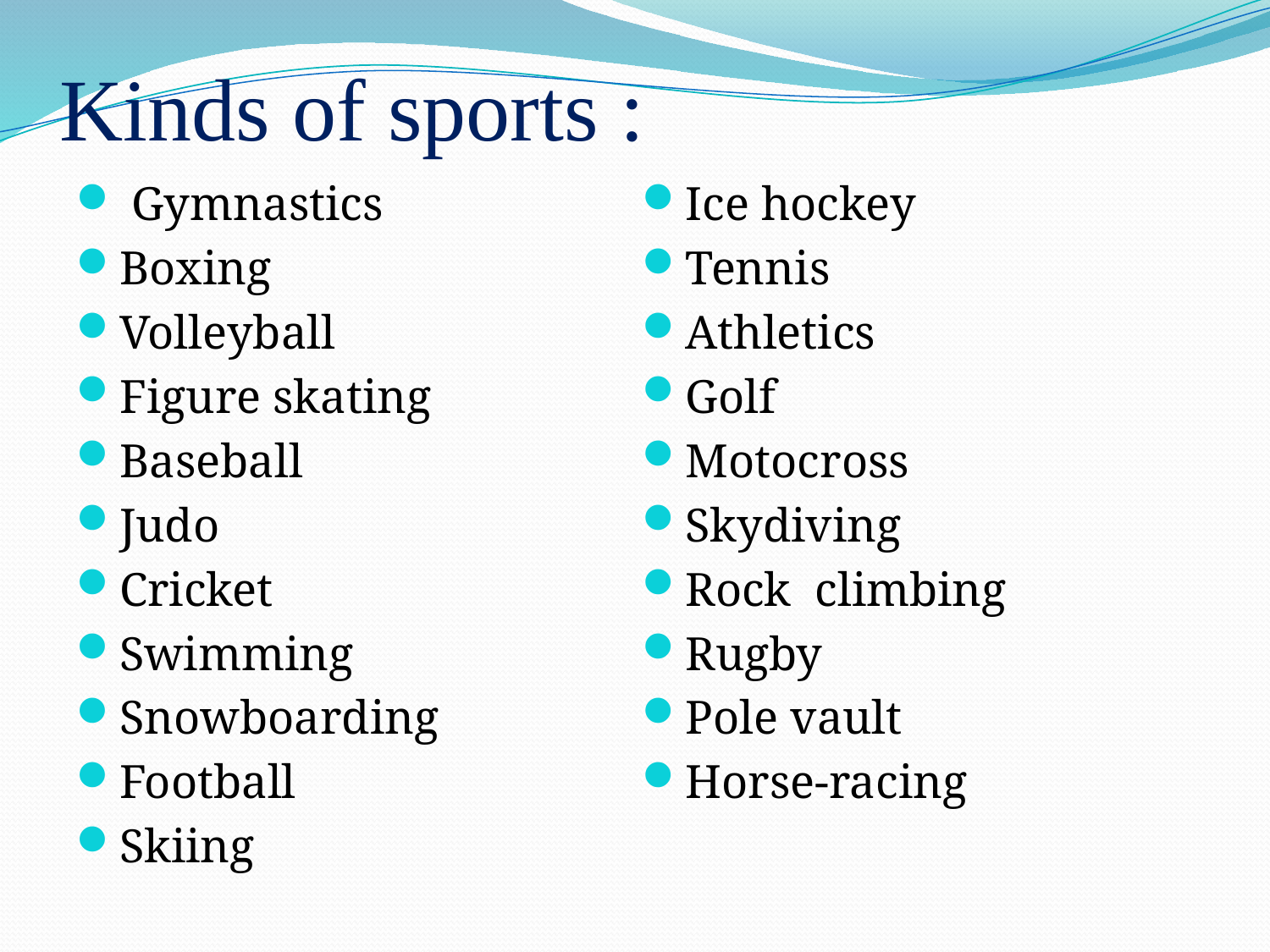

# Kinds of sports :
 Gymnastics
Boxing
Volleyball
Figure skating
Baseball
Judo
Cricket
Swimming
Snowboarding
Football
Skiing
Ice hockey
Tennis
Athletics
Golf
Motocross
Skydiving
Rock  climbing
Rugby
Pole vault
Horse-racing